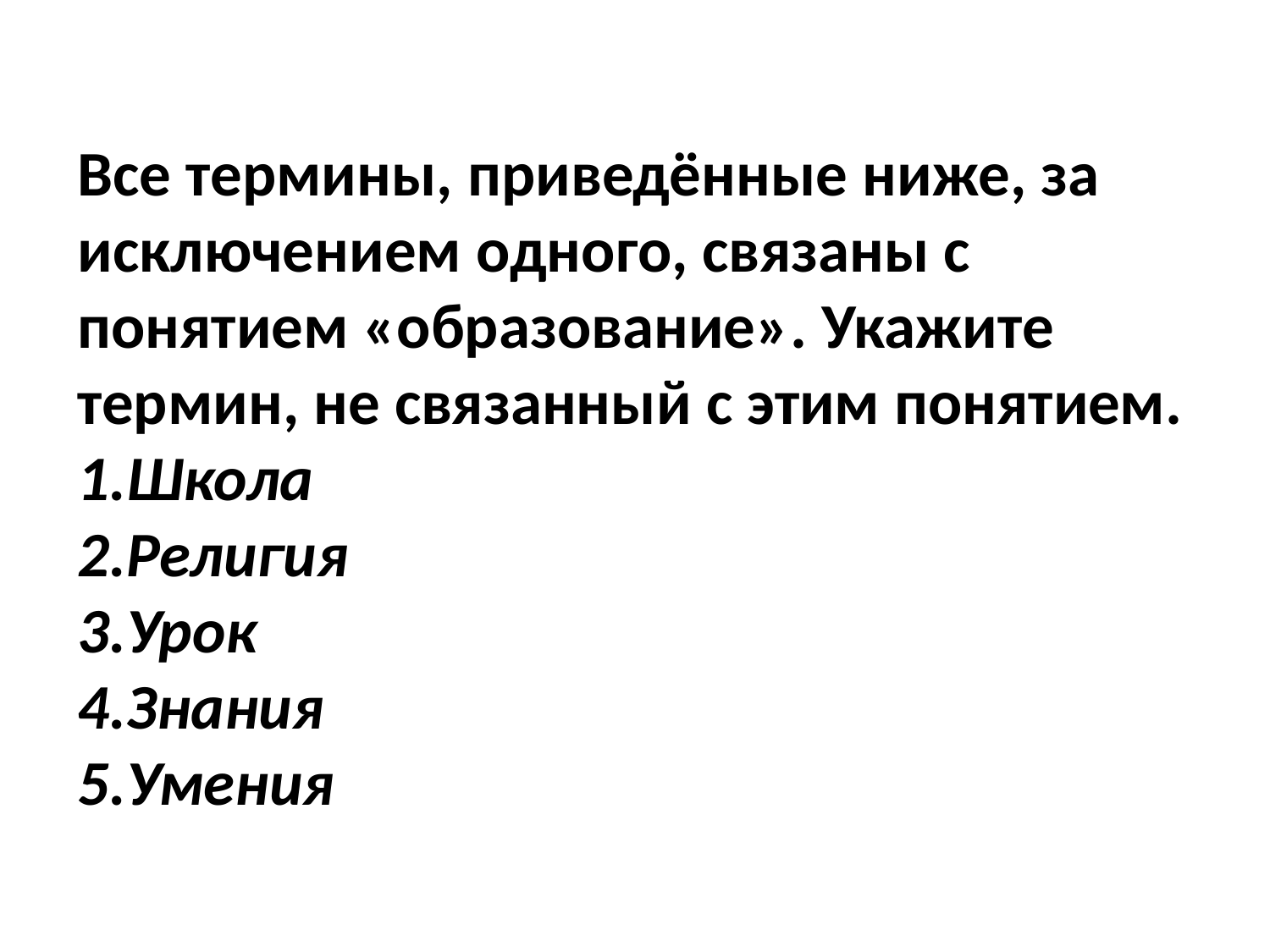

Все термины, приведённые ниже, за исключением одного, связаны с понятием «образование». Укажите термин, не связанный с этим понятием.
Школа
Религия
Урок
Знания
Умения